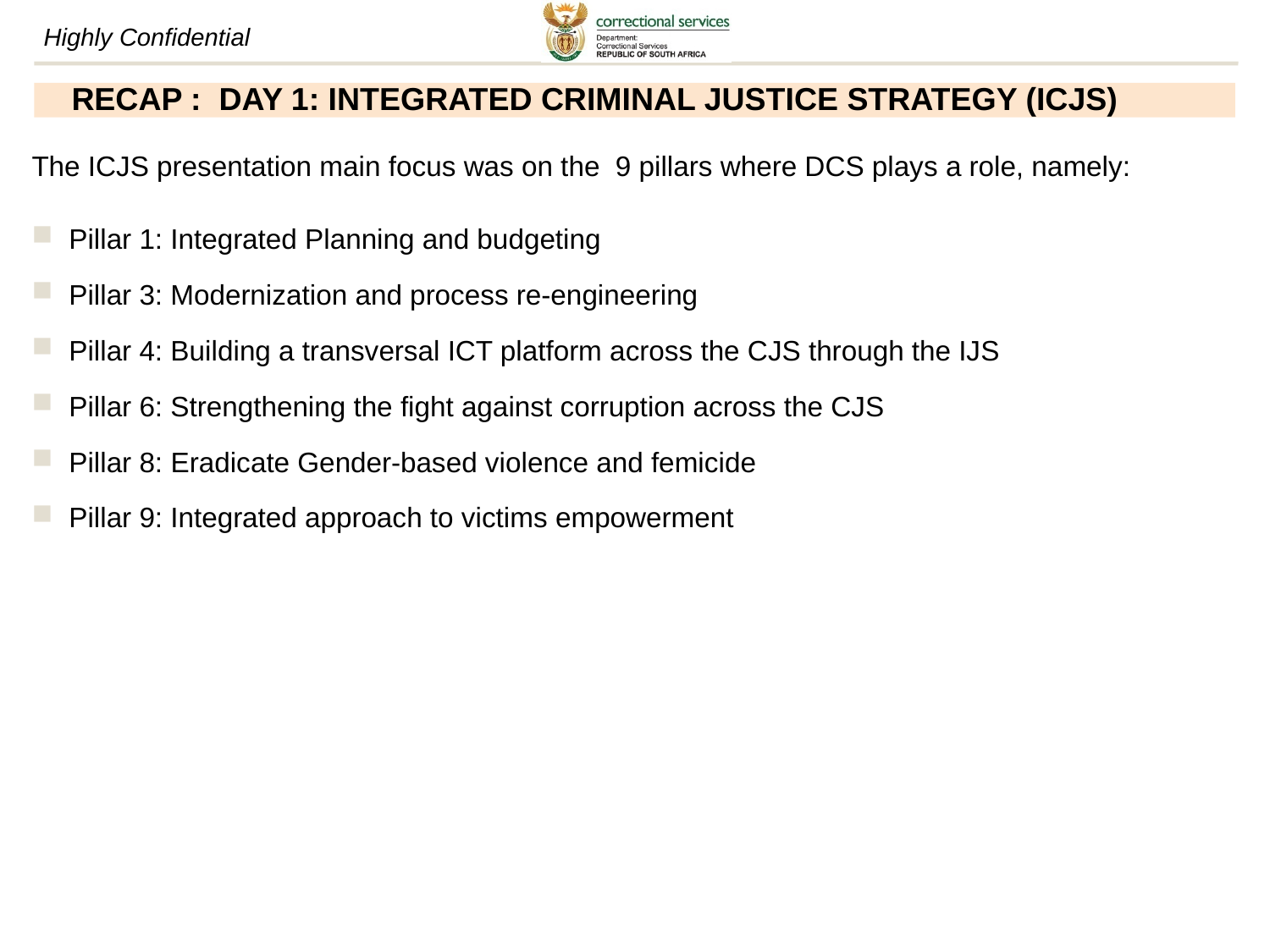

# RECAP :  DAY 1: INTEGRATED CRIMINAL JUSTICE STRATEGY (ICJS)
The ICJS presentation main focus was on the  9 pillars where DCS plays a role, namely:
Pillar 1: Integrated Planning and budgeting
Pillar 3: Modernization and process re-engineering
Pillar 4: Building a transversal ICT platform across the CJS through the IJS
Pillar 6: Strengthening the fight against corruption across the CJS
Pillar 8: Eradicate Gender-based violence and femicide
Pillar 9: Integrated approach to victims empowerment